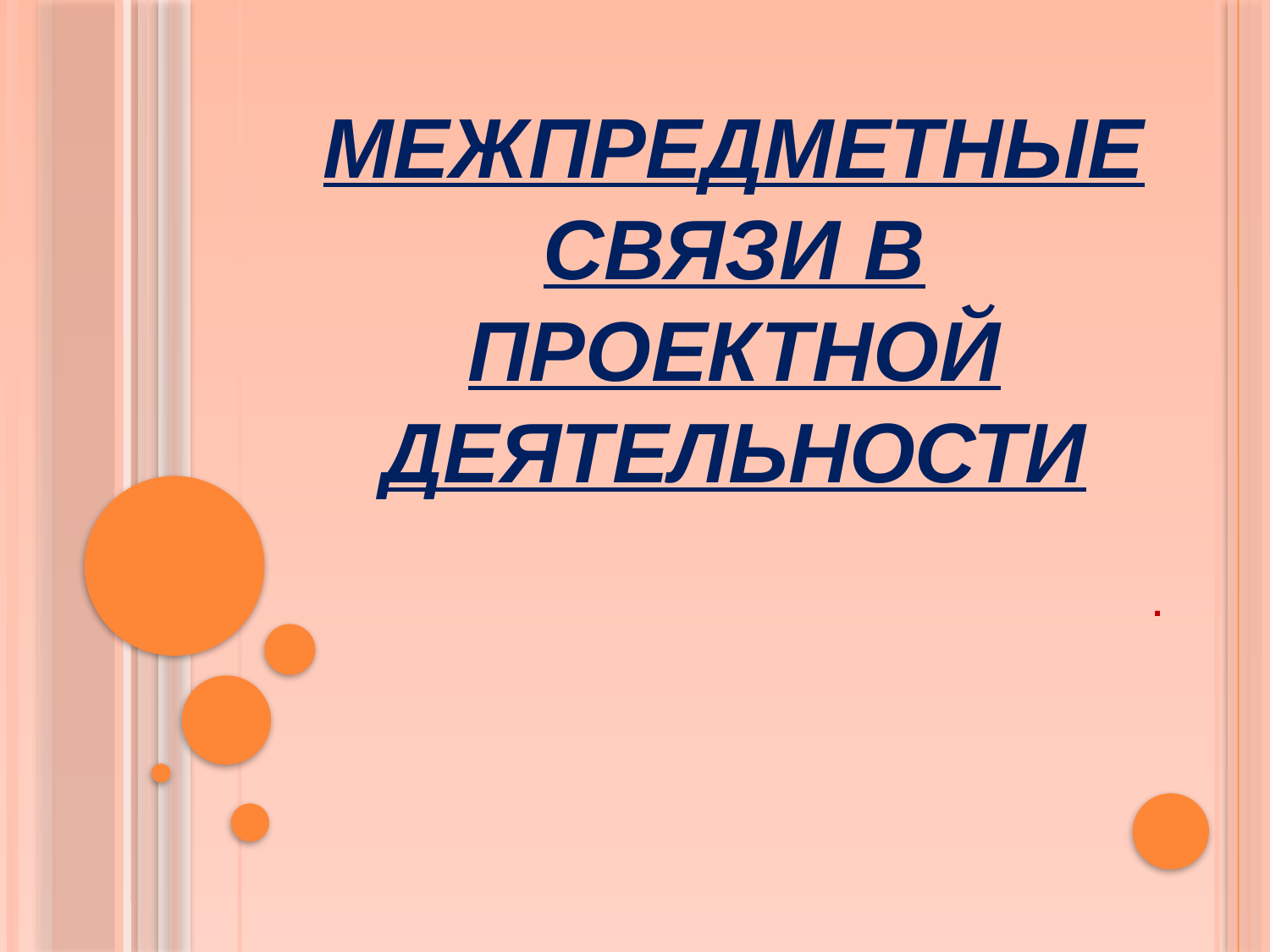

# Межпредметные связи в проектной деятельности
.